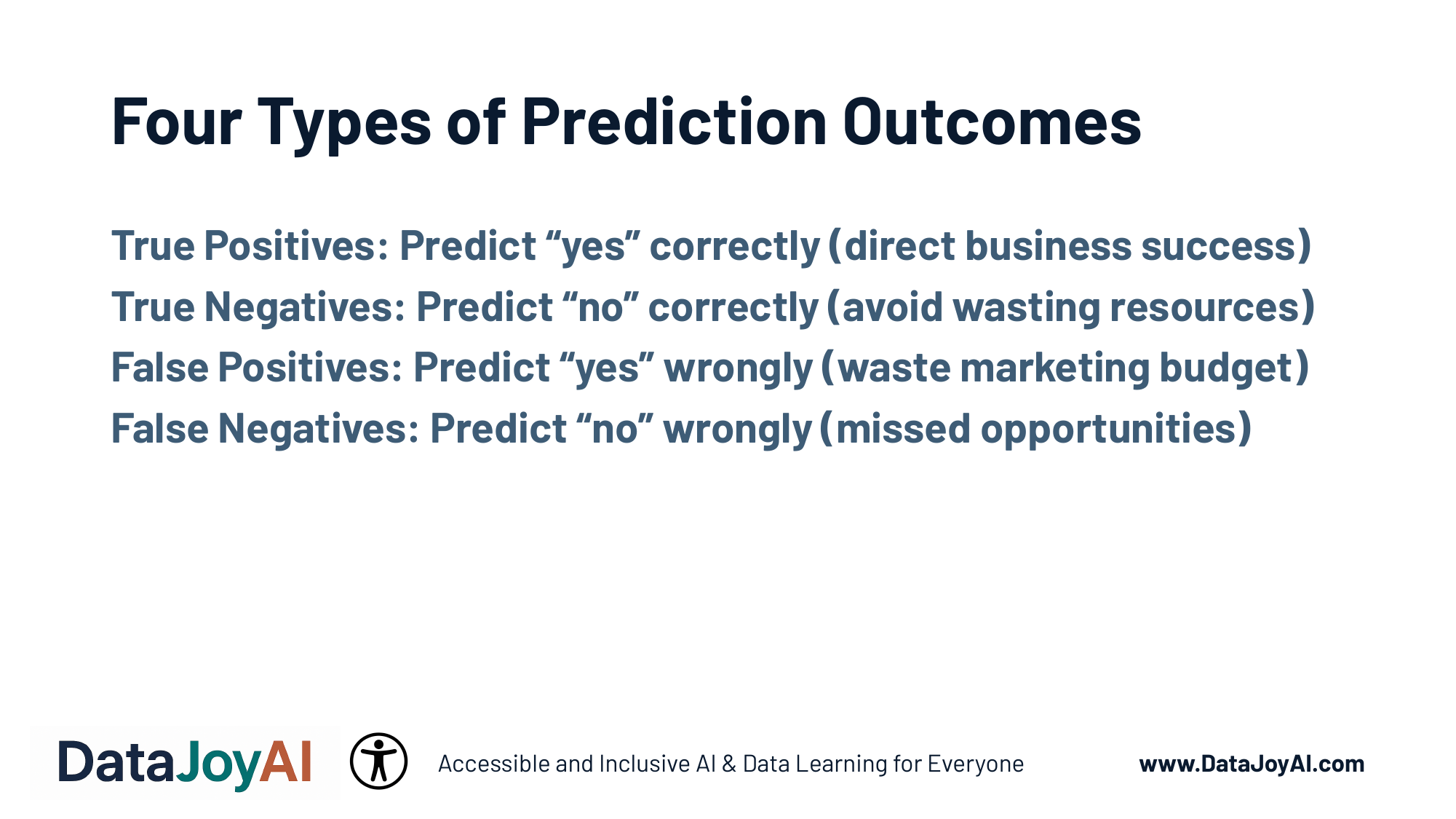

# Four Types of Prediction Outcomes
True Positives: Predict “yes” correctly (direct business success)
True Negatives: Predict “no” correctly (avoid wasting resources)
False Positives: Predict “yes” wrongly (waste marketing budget)
False Negatives: Predict “no” wrongly (missed opportunities)